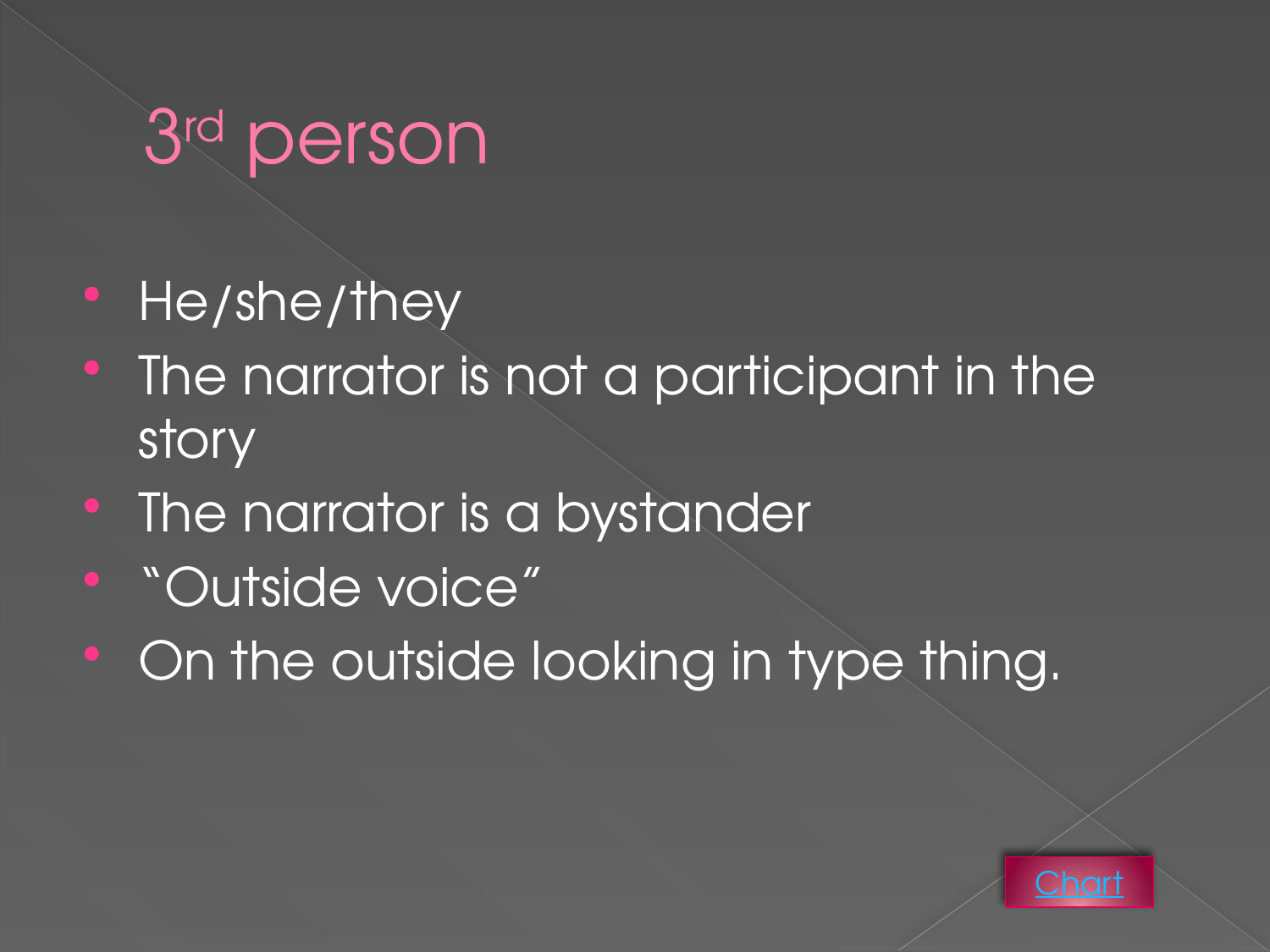

# 3rd person
He/she/they
The narrator is not a participant in the story
The narrator is a bystander
“Outside voice”
On the outside looking in type thing.
Chart